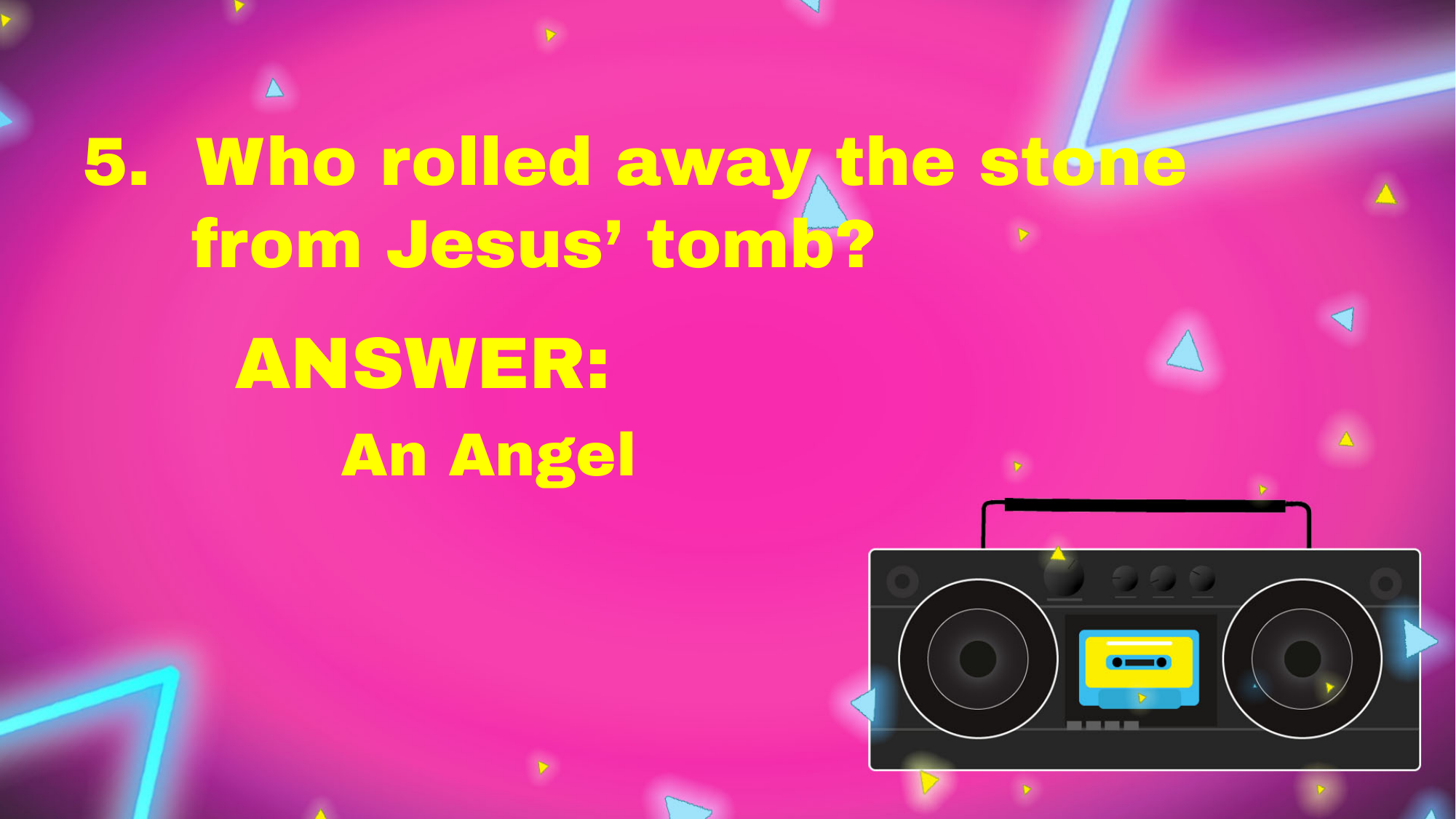

5.  Who rolled away the stone
	from Jesus’ tomb?
ANSWER:
An Angel